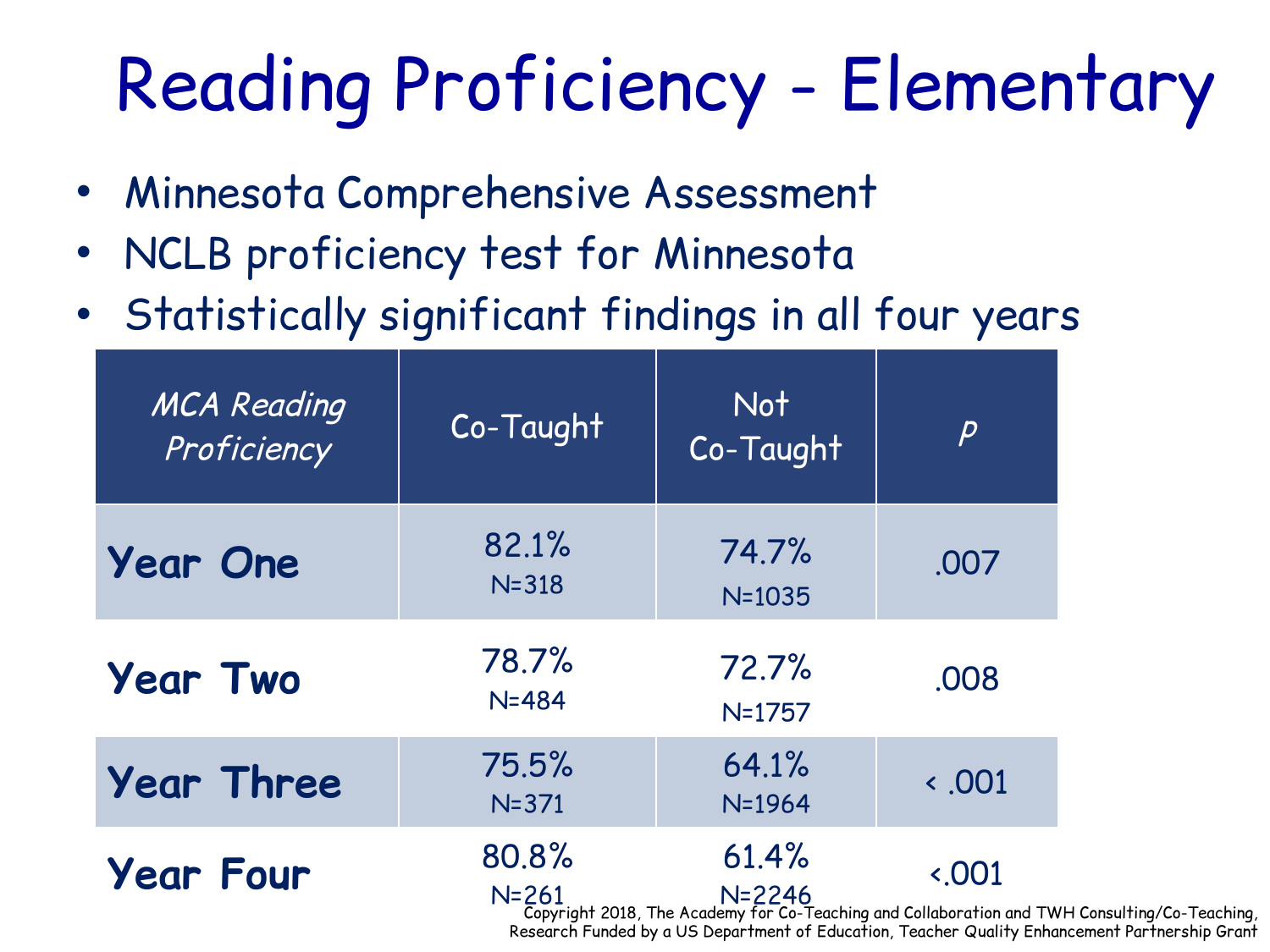

# Reading Proficiency - Elementary
Minnesota Comprehensive Assessment
NCLB proficiency test for Minnesota
Statistically significant findings in all four years
| MCA Reading Proficiency | Co-Taught | Not Co-Taught | p |
| --- | --- | --- | --- |
| Year One | 82.1% N=318 | 74.7% N=1035 | .007 |
| Year Two | 78.7% N=484 | 72.7% N=1757 | .008 |
| Year Three | 75.5% N=371 | 64.1% N=1964 | < .001 |
| Year Four | 80.8% N=261 | 61.4% N=2246 | <.001 |
Copyright 2018, The Academy for Co-Teaching and Collaboration and TWH Consulting/Co-Teaching,
Research Funded by a US Department of Education, Teacher Quality Enhancement Partnership Grant